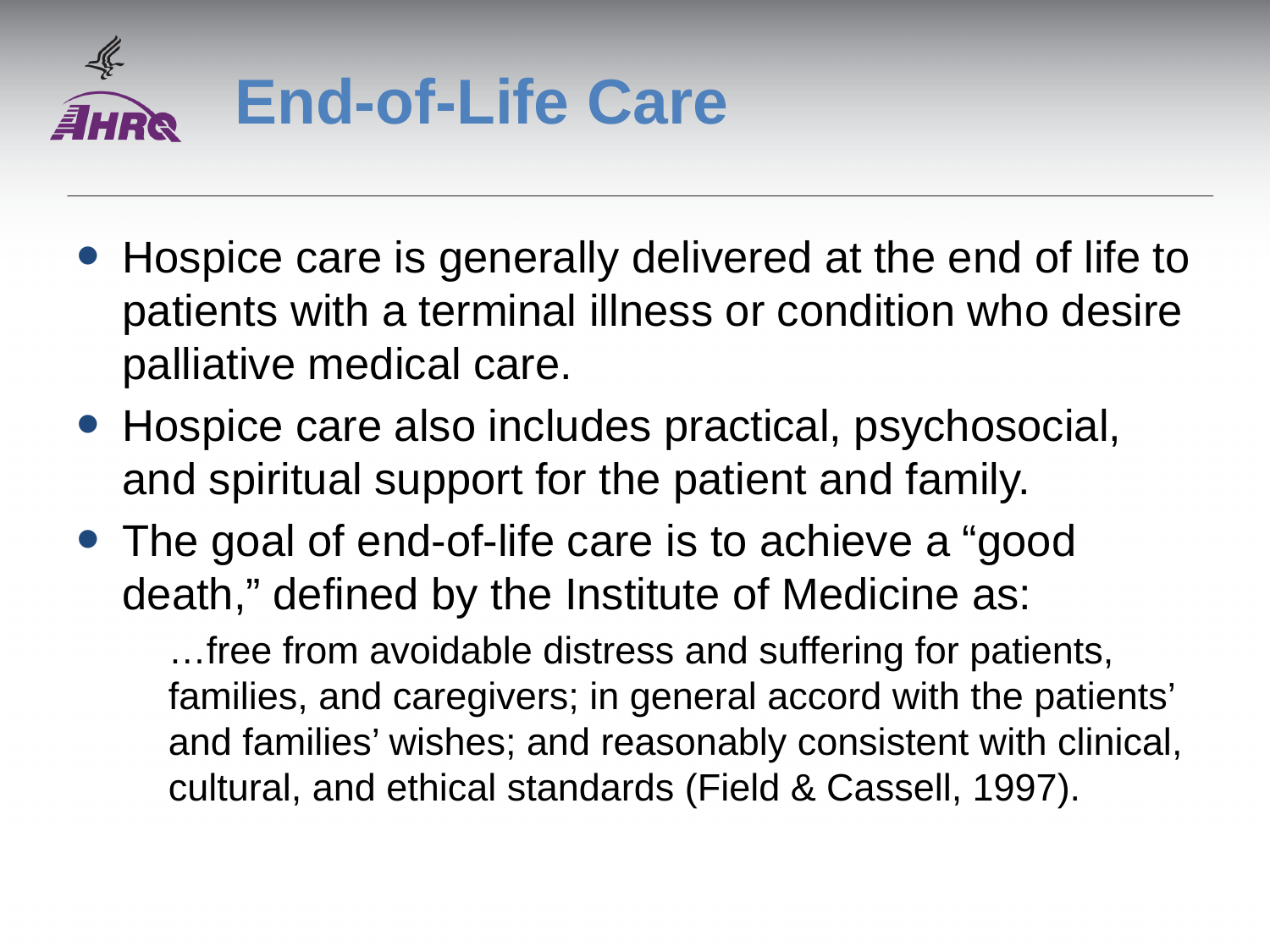

# End-of-Life Care
Hospice care is generally delivered at the end of life to patients with a terminal illness or condition who desire palliative medical care.
Hospice care also includes practical, psychosocial, and spiritual support for the patient and family.
The goal of end-of-life care is to achieve a “good death,” defined by the Institute of Medicine as:
…free from avoidable distress and suffering for patients, families, and caregivers; in general accord with the patients’ and families’ wishes; and reasonably consistent with clinical, cultural, and ethical standards (Field & Cassell, 1997).